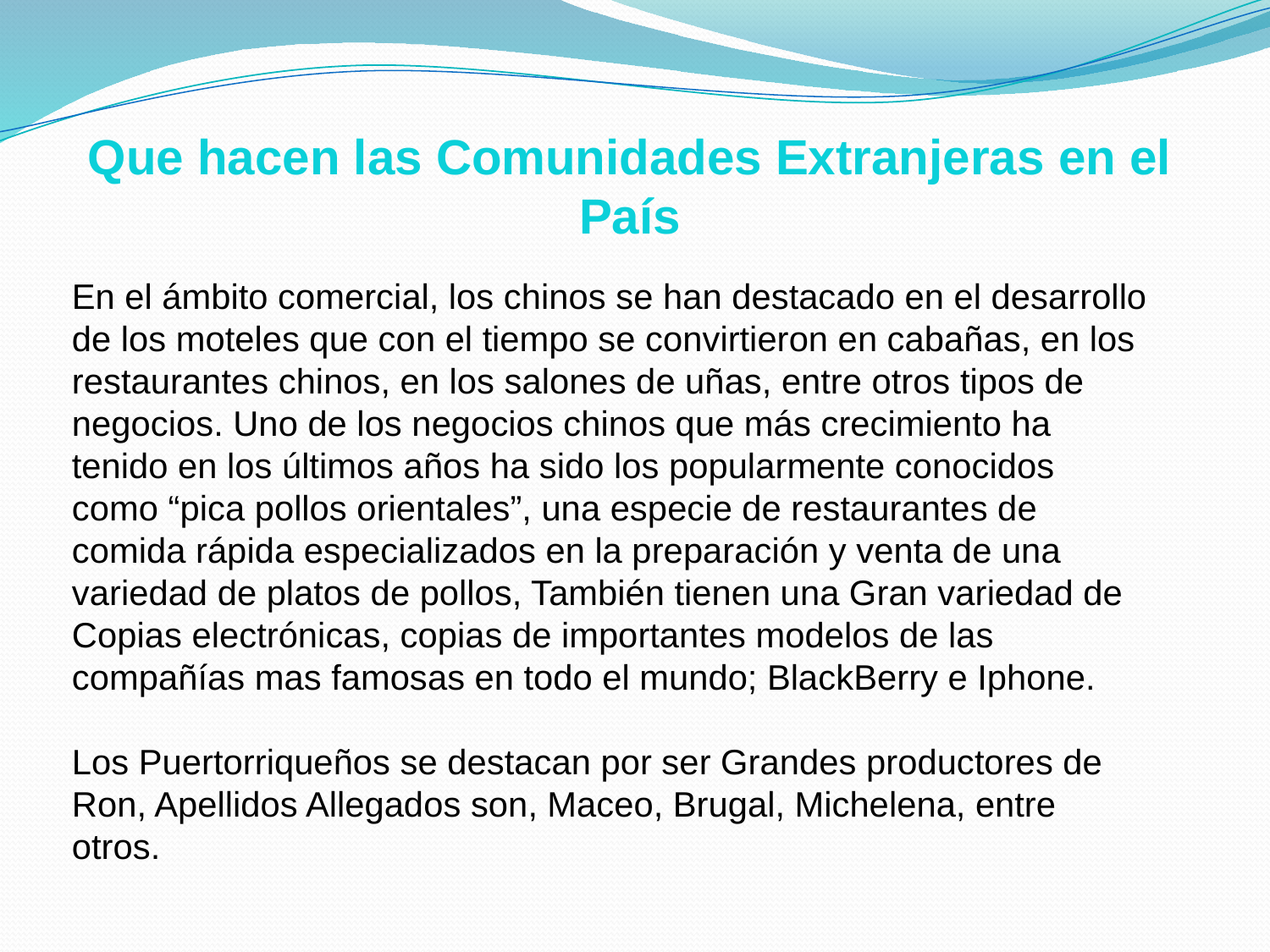

Que hacen las Comunidades Extranjeras en el País
En el ámbito comercial, los chinos se han destacado en el desarrollo de los moteles que con el tiempo se convirtieron en cabañas, en los restaurantes chinos, en los salones de uñas, entre otros tipos de negocios. Uno de los negocios chinos que más crecimiento ha tenido en los últimos años ha sido los popularmente conocidos como “pica pollos orientales”, una especie de restaurantes de comida rápida especializados en la preparación y venta de una variedad de platos de pollos, También tienen una Gran variedad de Copias electrónicas, copias de importantes modelos de las compañías mas famosas en todo el mundo; BlackBerry e Iphone.

Los Puertorriqueños se destacan por ser Grandes productores de Ron, Apellidos Allegados son, Maceo, Brugal, Michelena, entre otros.